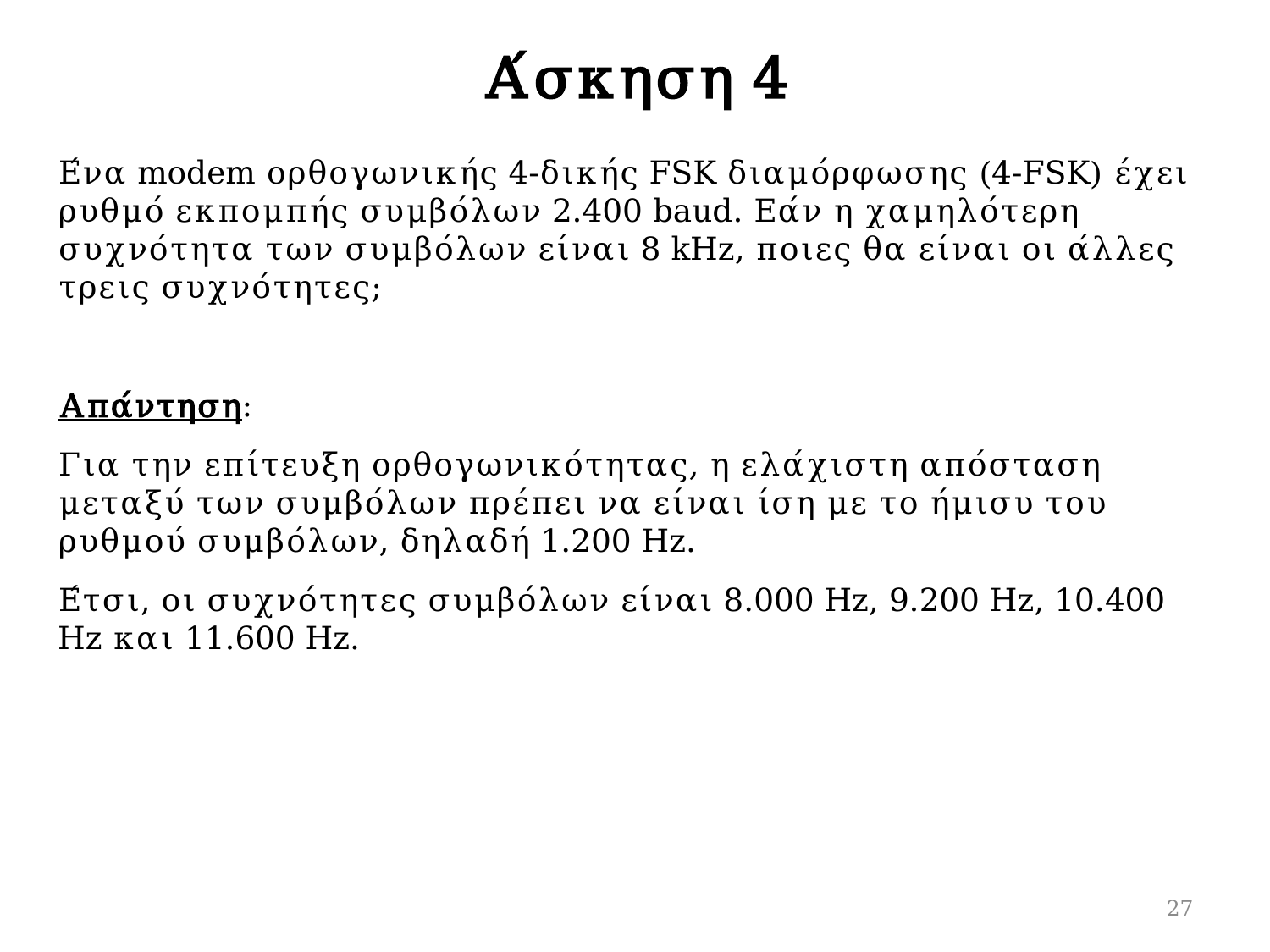

# Άσκηση 4
Ένα modem ορθογωνικής 4-δικής FSK διαμόρφωσης (4-FSK) έχει ρυθμό εκπομπής συμβόλων 2.400 baud. Εάν η χαμηλότερη συχνότητα των συμβόλων είναι 8 kHz, ποιες θα είναι οι άλλες τρεις συχνότητες;

Απάντηση:
Για την επίτευξη ορθογωνικότητας, η ελάχιστη απόσταση μεταξύ των συμβόλων πρέπει να είναι ίση με το ήμισυ του ρυθμού συμβόλων, δηλαδή 1.200 Hz.
Έτσι, οι συχνότητες συμβόλων είναι 8.000 Hz, 9.200 Hz, 10.400 Hz και 11.600 Hz.

27